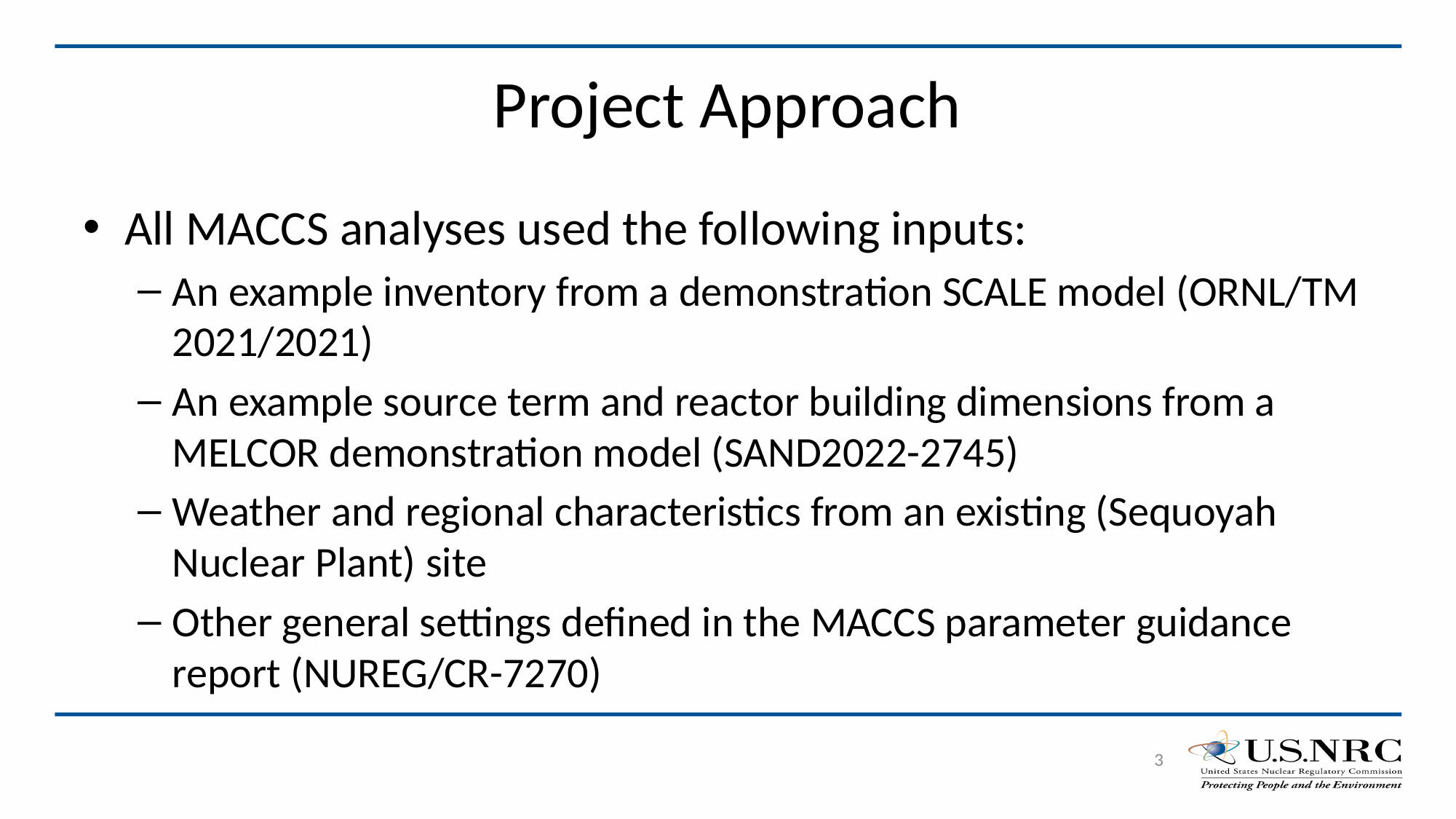

# Project Approach
All MACCS analyses used the following inputs:
An example inventory from a demonstration SCALE model (ORNL/TM 2021/2021)
An example source term and reactor building dimensions from a MELCOR demonstration model (SAND2022-2745)
Weather and regional characteristics from an existing (Sequoyah Nuclear Plant) site
Other general settings defined in the MACCS parameter guidance report (NUREG/CR-7270)
3